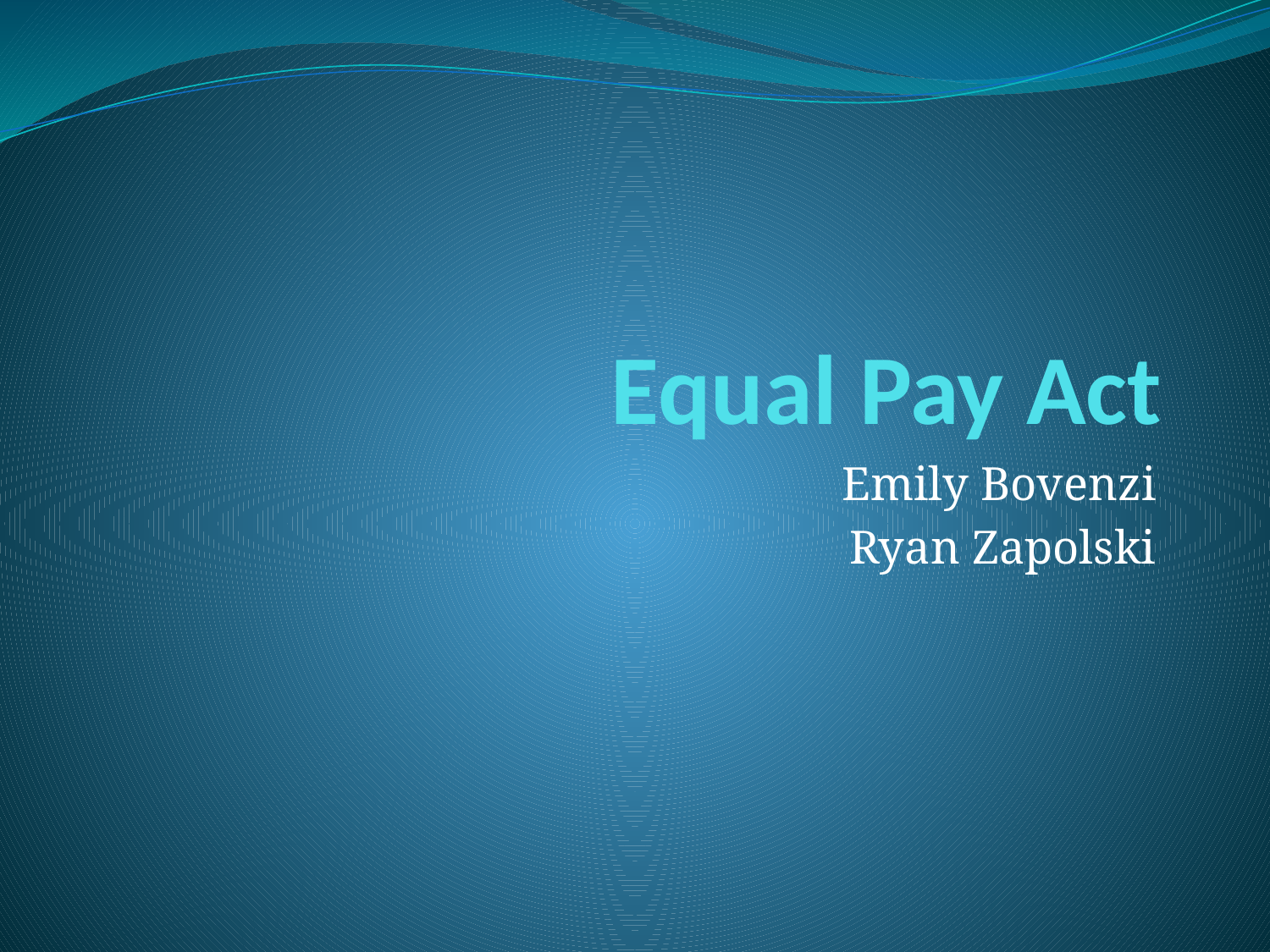

# Equal Pay Act
Emily Bovenzi
Ryan Zapolski